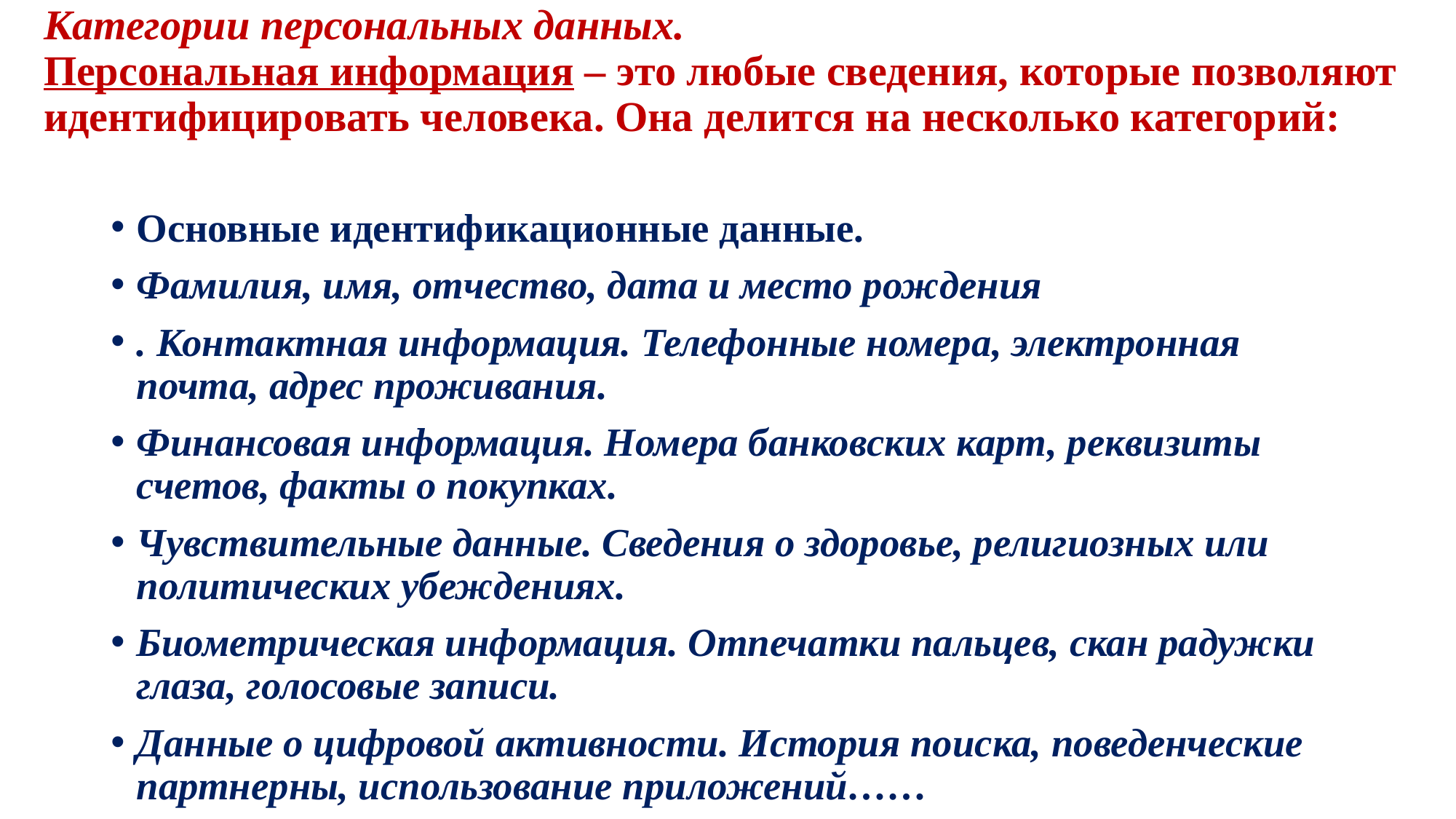

# Категории персональных данных. Персональная информация – это любые сведения, которые позволяют идентифицировать человека. Она делится на несколько категорий:
Основные идентификационные данные.
Фамилия, имя, отчество, дата и место рождения
. Контактная информация. Телефонные номера, электронная почта, адрес проживания.
Финансовая информация. Номера банковских карт, реквизиты счетов, факты о покупках.
Чувствительные данные. Сведения о здоровье, религиозных или политических убеждениях.
Биометрическая информация. Отпечатки пальцев, скан радужки глаза, голосовые записи.
Данные о цифровой активности. История поиска, поведенческие партнерны, использование приложений……